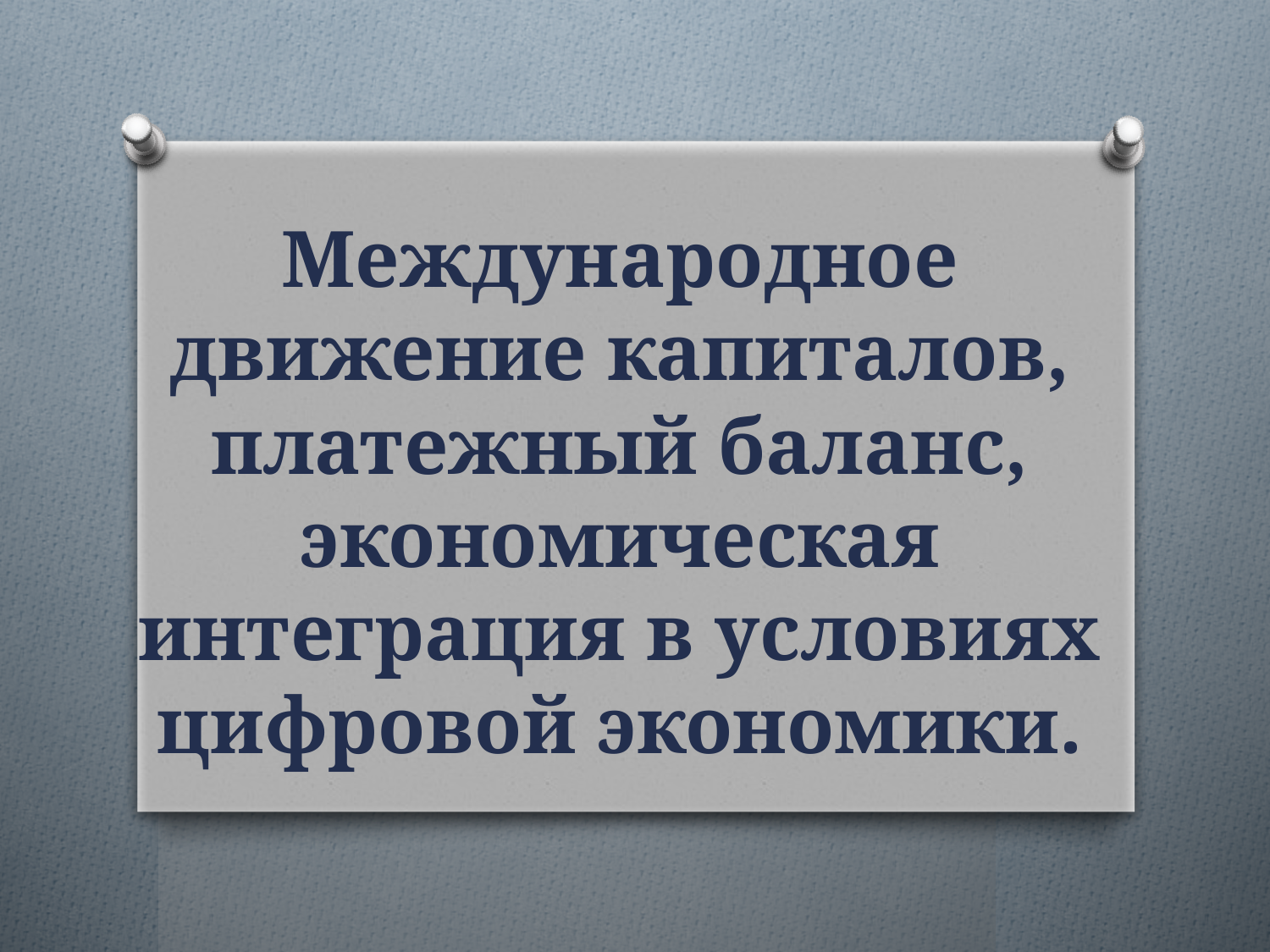

# Международное движение капиталов, платежный баланс, экономическая интеграция в условиях цифровой экономики.